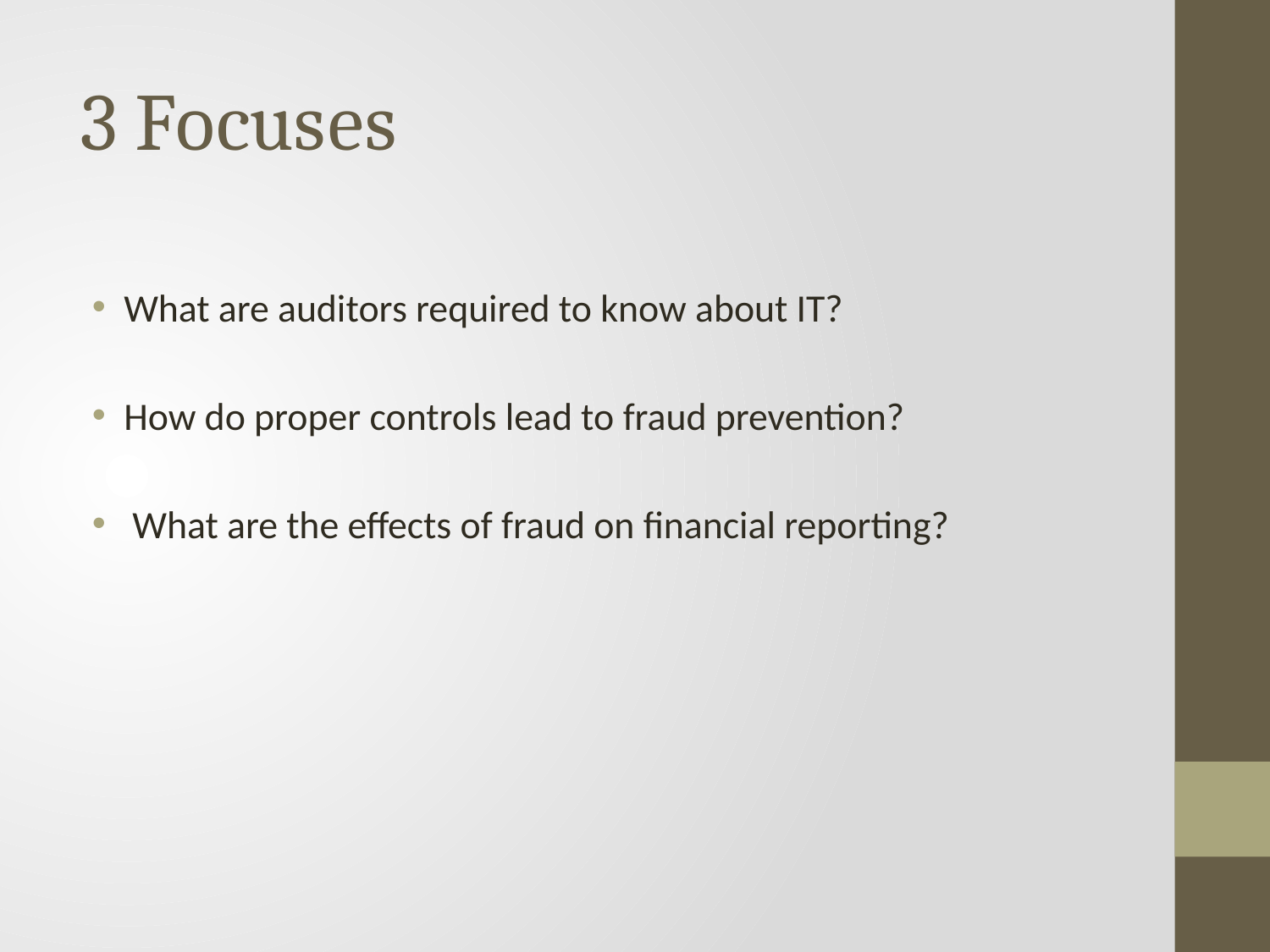

# 3 Focuses

What are auditors required to know about IT?

How do proper controls lead to fraud prevention?

 What are the effects of fraud on financial reporting?